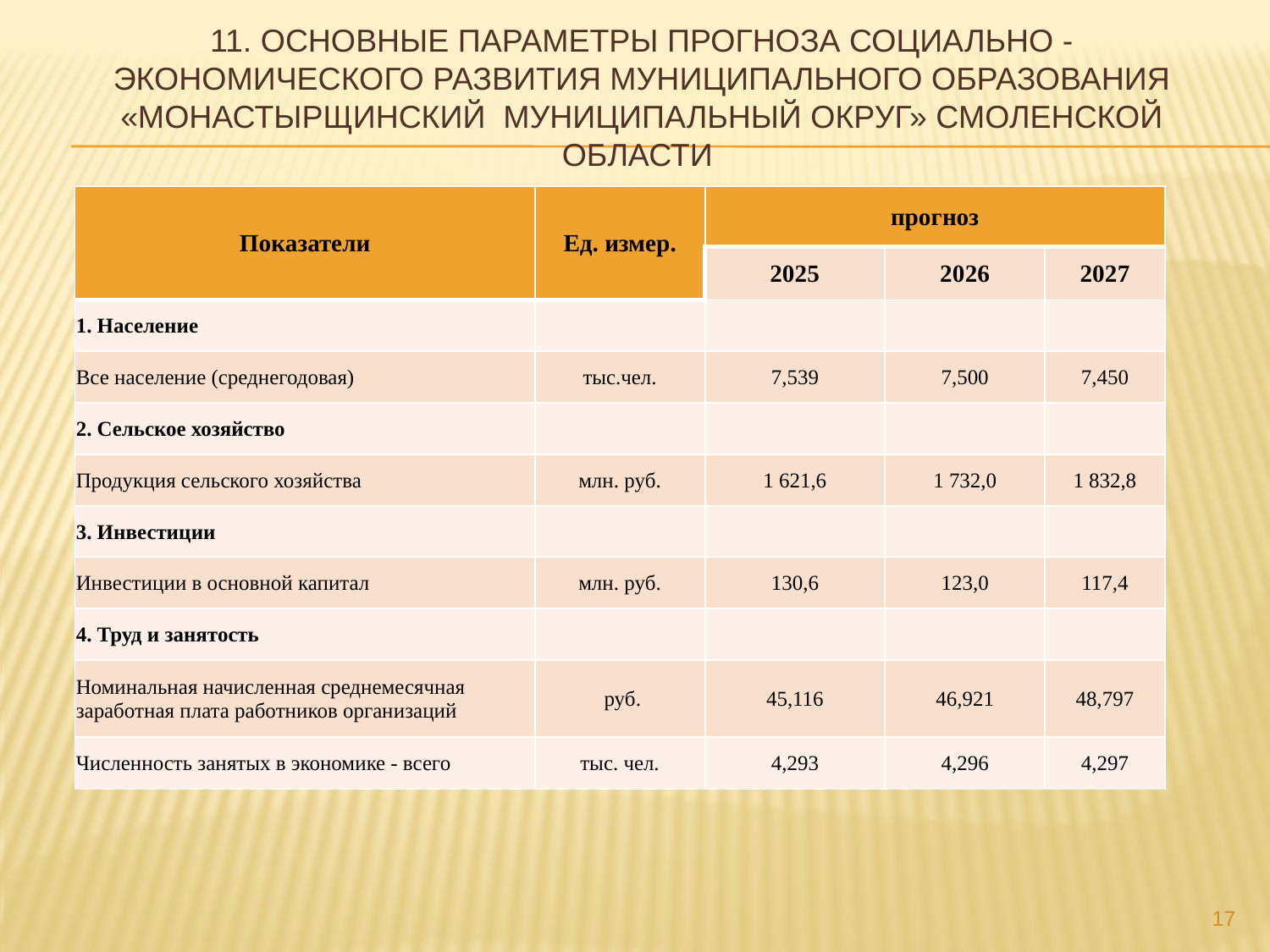

# 11. Основные параметры прогноза социально - экономического развития муниципального образования «Монастырщинский  муниципальный округ» Смоленской области
| Показатели | Ед. измер. | прогноз |  |  |
| --- | --- | --- | --- | --- |
|  |  | 2025 | 2026 | 2027 |
| 1. Население |  |  |  |  |
| Все население (среднегодовая) | тыс.чел. | 7,539 | 7,500 | 7,450 |
| 2. Сельское хозяйство |  |  |  |  |
| Продукция сельского хозяйства | млн. руб. | 1 621,6 | 1 732,0 | 1 832,8 |
| 3. Инвестиции |  |  |  |  |
| Инвестиции в основной капитал | млн. руб. | 130,6 | 123,0 | 117,4 |
| 4. Труд и занятость |  |  |  |  |
| Номинальная начисленная среднемесячная заработная плата работников организаций | руб. | 45,116 | 46,921 | 48,797 |
| Численность занятых в экономике - всего | тыс. чел. | 4,293 | 4,296 | 4,297 |
17